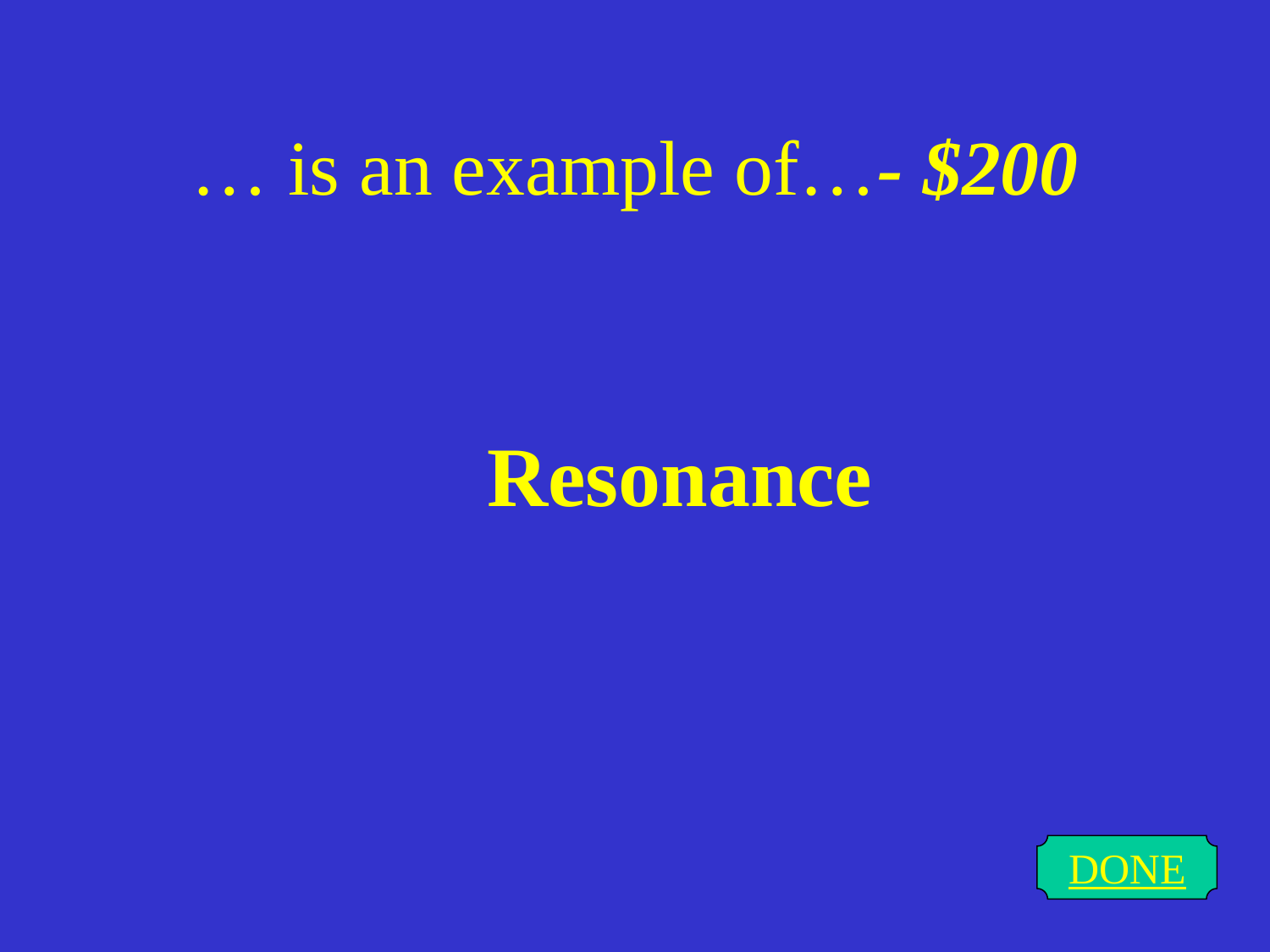

# … is an example of…- $200
Resonance

DONE